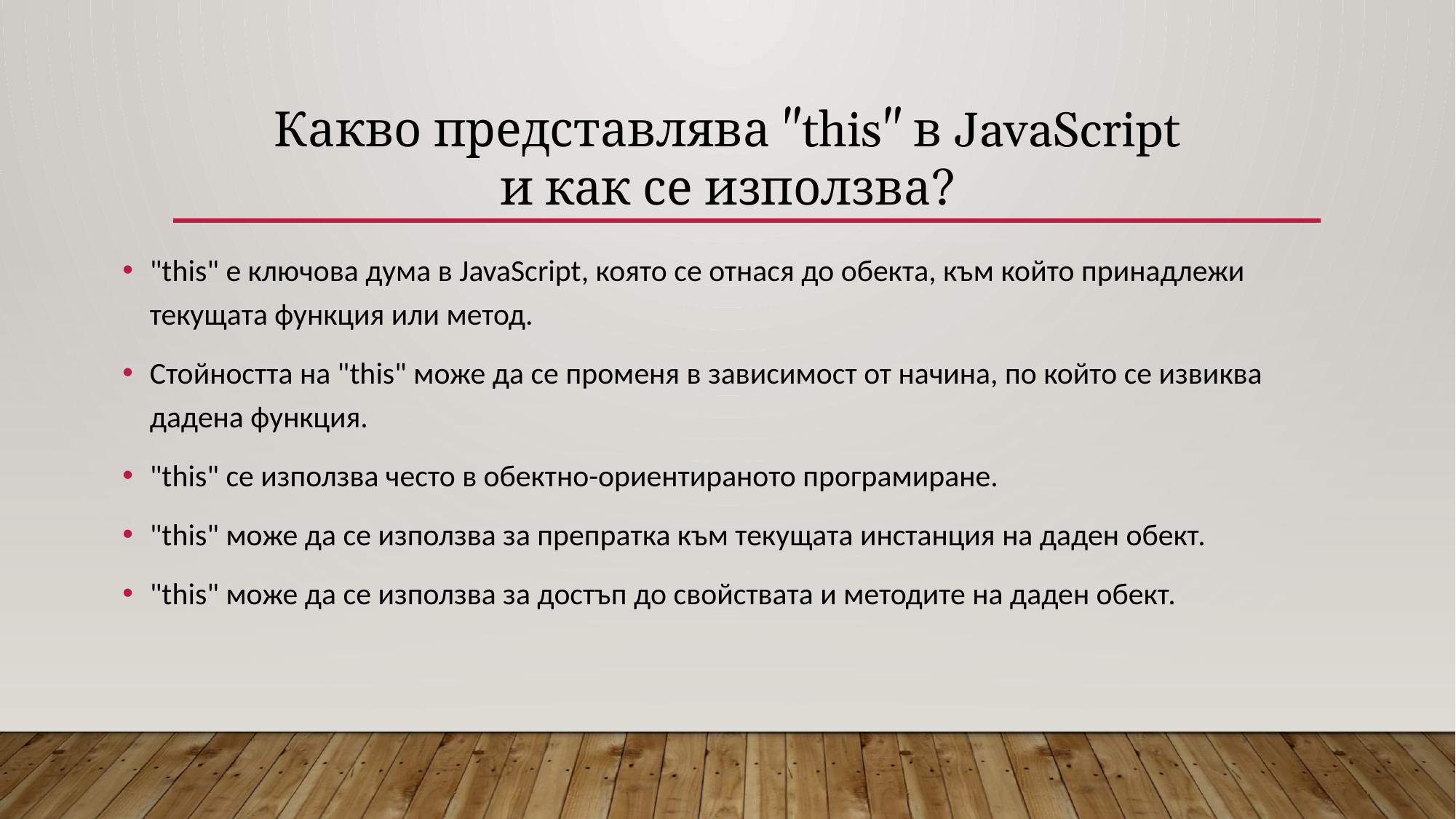

Какво представлява "this" в JavaScript и как се използва?
"this" е ключова дума в JavaScript, която се отнася до обекта, към който принадлежи текущата функция или метод.
Стойността на "this" може да се променя в зависимост от начина, по който се извиква дадена функция.
"this" се използва често в обектно-ориентираното програмиране.
"this" може да се използва за препратка към текущата инстанция на даден обект.
"this" може да се използва за достъп до свойствата и методите на даден обект.